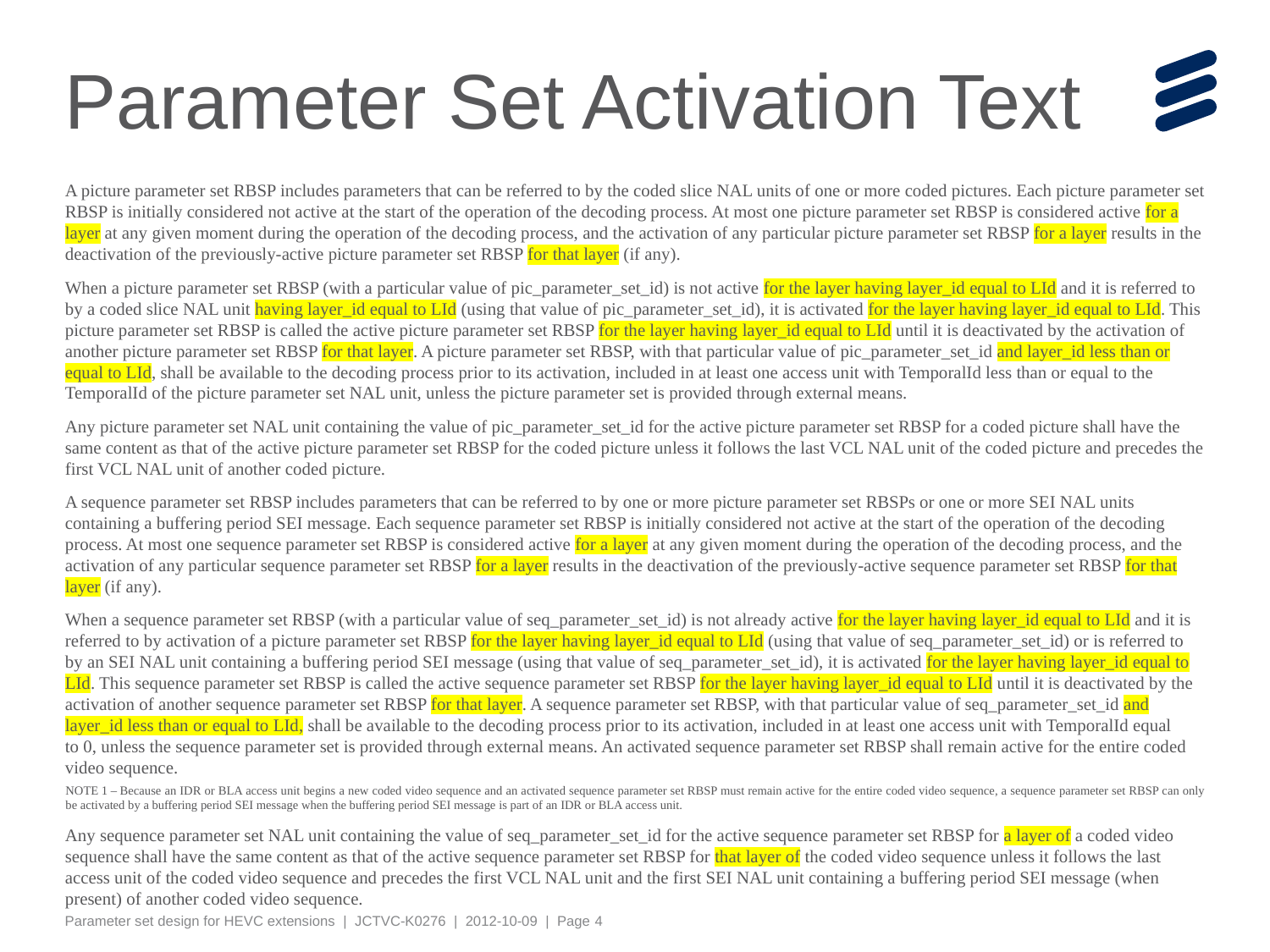

# Parameter Set Activation Text
A picture parameter set RBSP includes parameters that can be referred to by the coded slice NAL units of one or more coded pictures. Each picture parameter set RBSP is initially considered not active at the start of the operation of the decoding process. At most one picture parameter set RBSP is considered active for a layer at any given moment during the operation of the decoding process, and the activation of any particular picture parameter set RBSP for a layer results in the deactivation of the previously-active picture parameter set RBSP for that layer (if any).
When a picture parameter set RBSP (with a particular value of pic_parameter_set_id) is not active for the layer having layer_id equal to LId and it is referred to by a coded slice NAL unit having layer_id equal to LId (using that value of pic_parameter_set_id), it is activated for the layer having layer_id equal to LId. This picture parameter set RBSP is called the active picture parameter set RBSP for the layer having layer_id equal to LId until it is deactivated by the activation of another picture parameter set RBSP for that layer. A picture parameter set RBSP, with that particular value of pic_parameter_set_id and layer_id less than or equal to LId, shall be available to the decoding process prior to its activation, included in at least one access unit with TemporalId less than or equal to the TemporalId of the picture parameter set NAL unit, unless the picture parameter set is provided through external means.
Any picture parameter set NAL unit containing the value of pic_parameter_set_id for the active picture parameter set RBSP for a coded picture shall have the same content as that of the active picture parameter set RBSP for the coded picture unless it follows the last VCL NAL unit of the coded picture and precedes the first VCL NAL unit of another coded picture.
A sequence parameter set RBSP includes parameters that can be referred to by one or more picture parameter set RBSPs or one or more SEI NAL units containing a buffering period SEI message. Each sequence parameter set RBSP is initially considered not active at the start of the operation of the decoding process. At most one sequence parameter set RBSP is considered active for a layer at any given moment during the operation of the decoding process, and the activation of any particular sequence parameter set RBSP for a layer results in the deactivation of the previously-active sequence parameter set RBSP for that layer (if any).
When a sequence parameter set RBSP (with a particular value of seq_parameter_set_id) is not already active for the layer having layer_id equal to LId and it is referred to by activation of a picture parameter set RBSP for the layer having layer_id equal to LId (using that value of seq_parameter_set_id) or is referred to by an SEI NAL unit containing a buffering period SEI message (using that value of seq_parameter_set_id), it is activated for the layer having layer_id equal to LId. This sequence parameter set RBSP is called the active sequence parameter set RBSP for the layer having layer_id equal to LId until it is deactivated by the activation of another sequence parameter set RBSP for that layer. A sequence parameter set RBSP, with that particular value of seq_parameter_set_id and layer_id less than or equal to LId, shall be available to the decoding process prior to its activation, included in at least one access unit with TemporalId equal to 0, unless the sequence parameter set is provided through external means. An activated sequence parameter set RBSP shall remain active for the entire coded video sequence.
NOTE 1 – Because an IDR or BLA access unit begins a new coded video sequence and an activated sequence parameter set RBSP must remain active for the entire coded video sequence, a sequence parameter set RBSP can only be activated by a buffering period SEI message when the buffering period SEI message is part of an IDR or BLA access unit.
Any sequence parameter set NAL unit containing the value of seq_parameter_set_id for the active sequence parameter set RBSP for a layer of a coded video sequence shall have the same content as that of the active sequence parameter set RBSP for that layer of the coded video sequence unless it follows the last access unit of the coded video sequence and precedes the first VCL NAL unit and the first SEI NAL unit containing a buffering period SEI message (when present) of another coded video sequence.